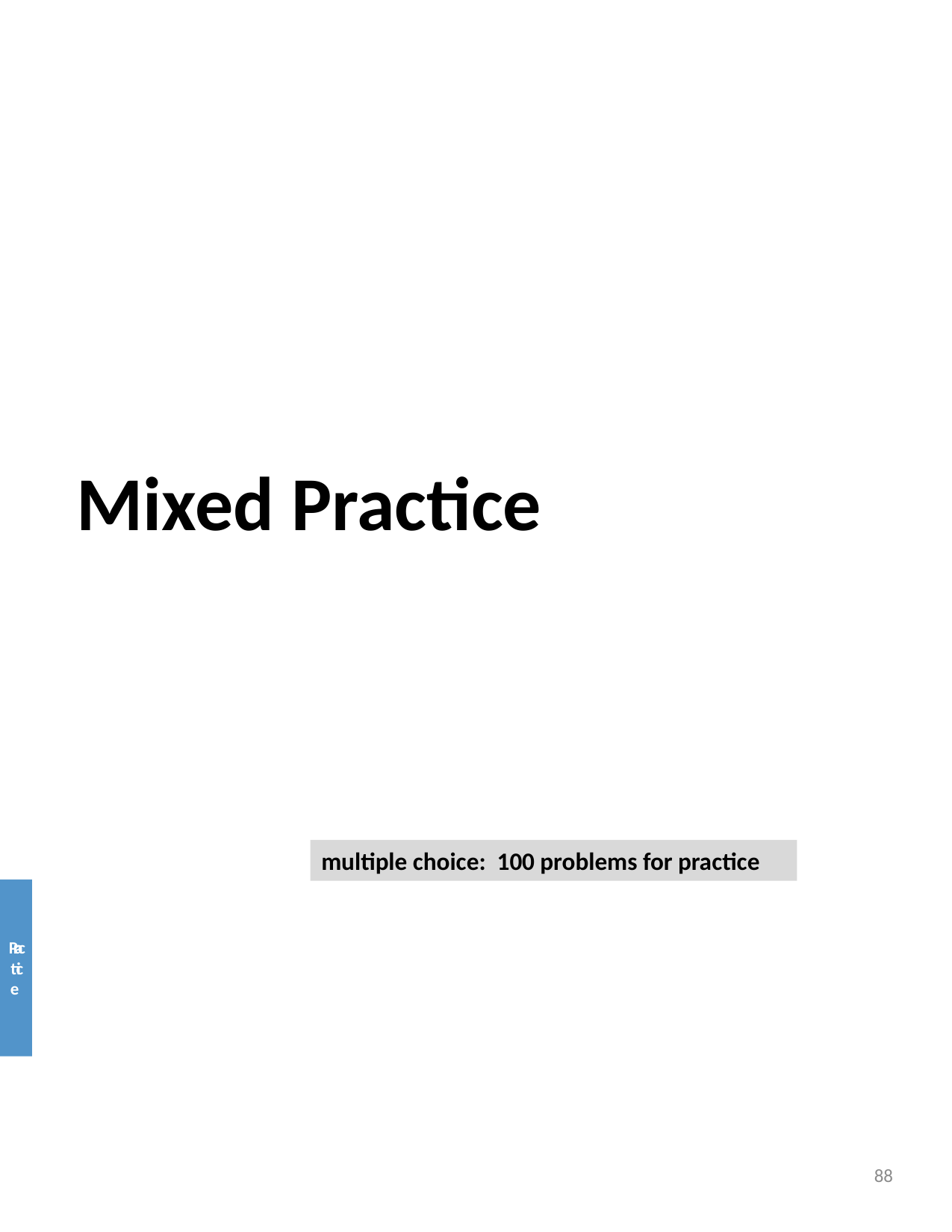

Mixed Practice
multiple choice:  100 problems for practice
Practice
88